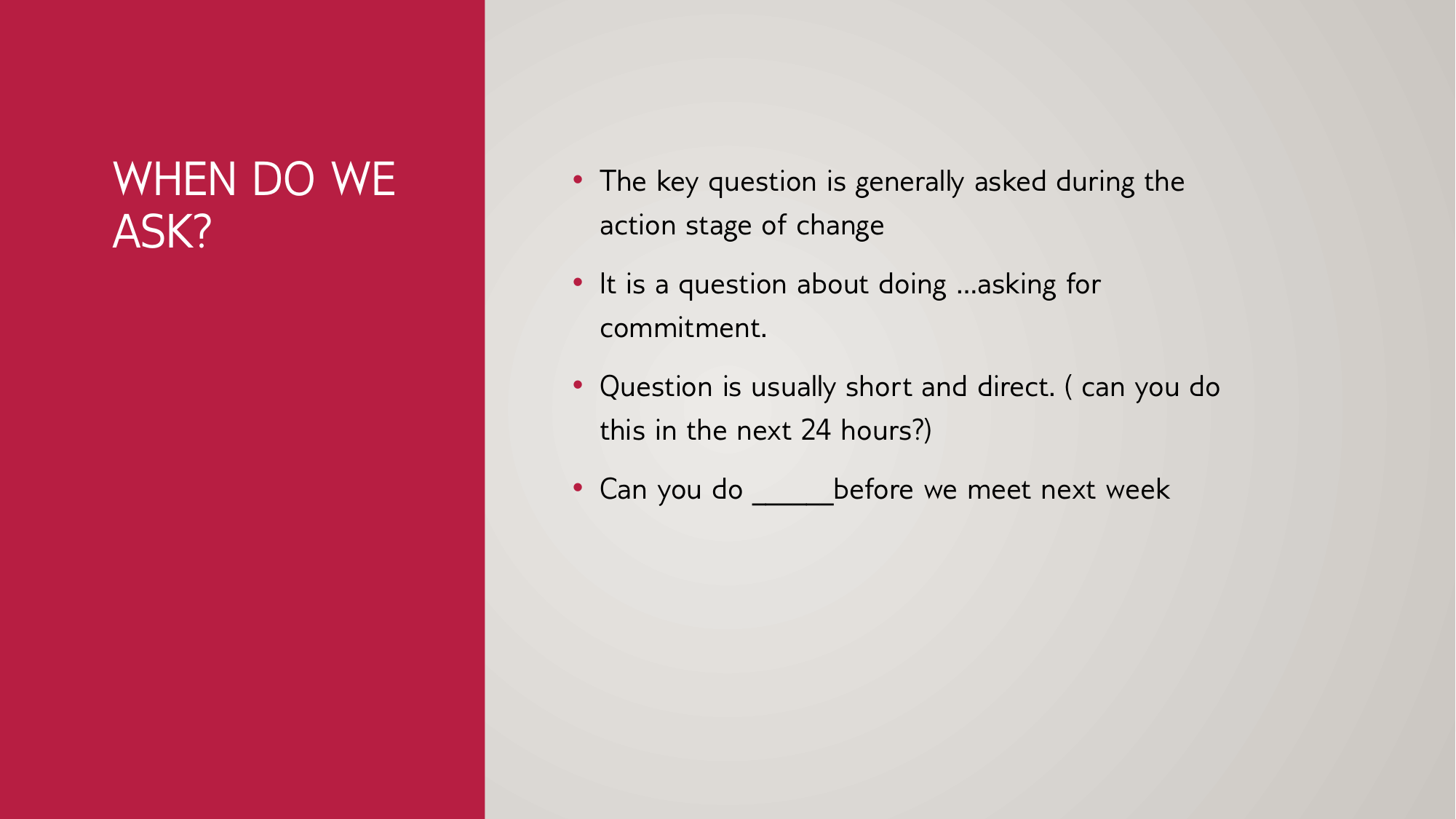

# When do we ask?
The key question is generally asked during the action stage of change
It is a question about doing …asking for commitment.
Question is usually short and direct. ( can you do this in the next 24 hours?)
Can you do ______before we meet next week